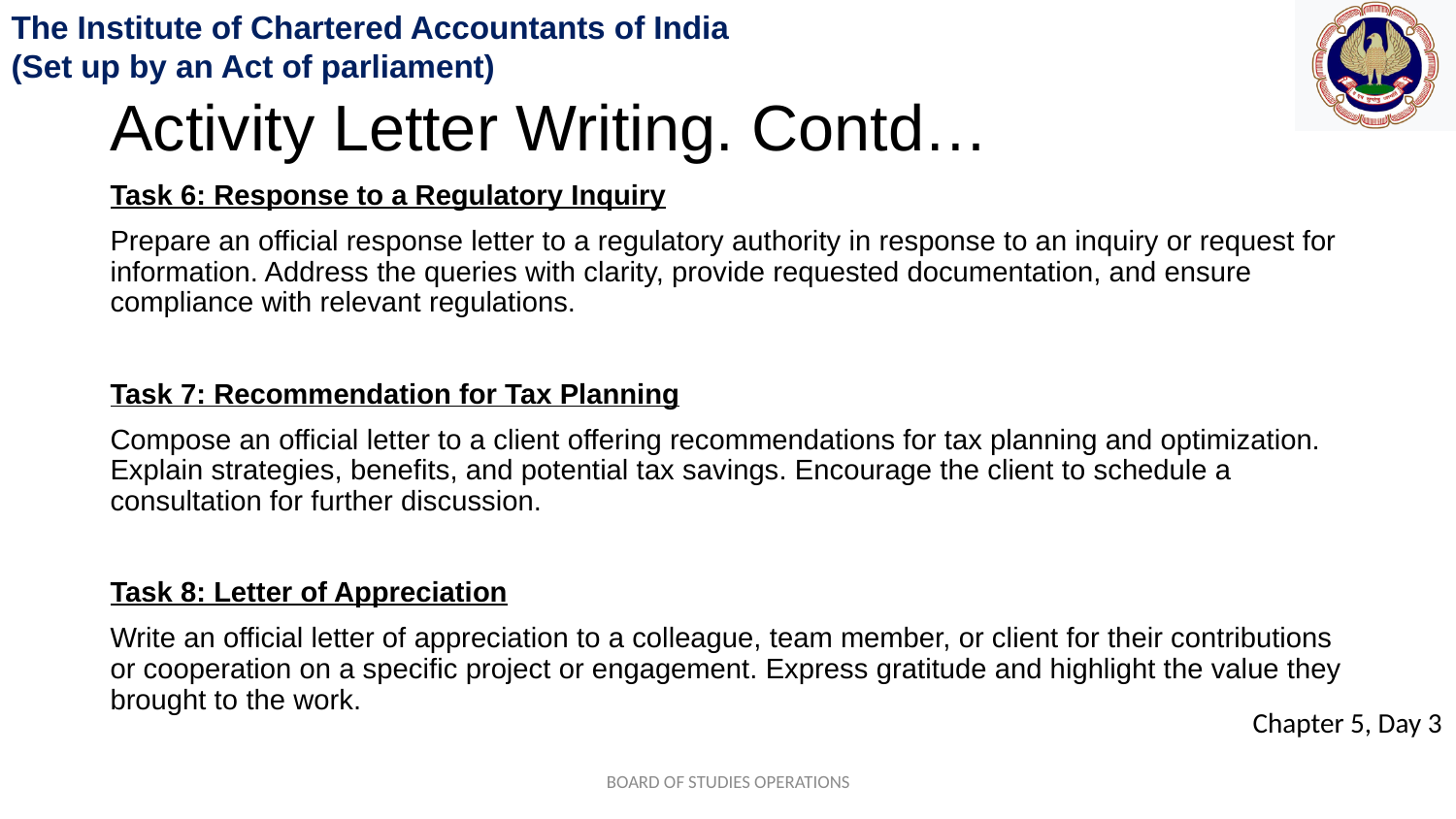

Activity Letter Writing. Contd…
Task 6: Response to a Regulatory Inquiry
Prepare an official response letter to a regulatory authority in response to an inquiry or request for information. Address the queries with clarity, provide requested documentation, and ensure compliance with relevant regulations.

Task 7: Recommendation for Tax Planning
Compose an official letter to a client offering recommendations for tax planning and optimization. Explain strategies, benefits, and potential tax savings. Encourage the client to schedule a consultation for further discussion.

Task 8: Letter of Appreciation
Write an official letter of appreciation to a colleague, team member, or client for their contributions or cooperation on a specific project or engagement. Express gratitude and highlight the value they brought to the work.
BOARD OF STUDIES OPERATIONS